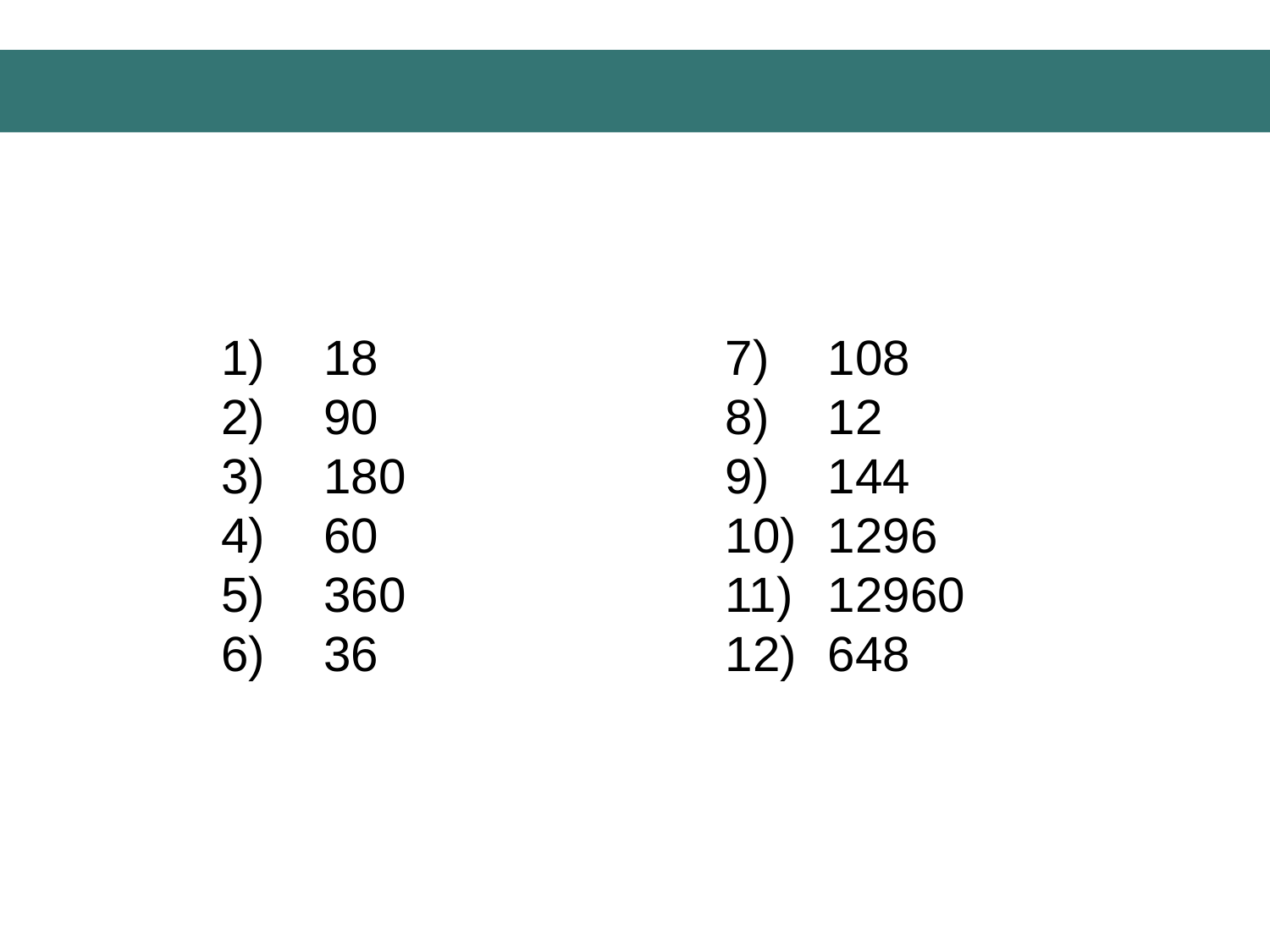

#
18
90
180
60
360
36
7)	108
8)	12
9)	144
10)	1296
11)	12960
12)	648